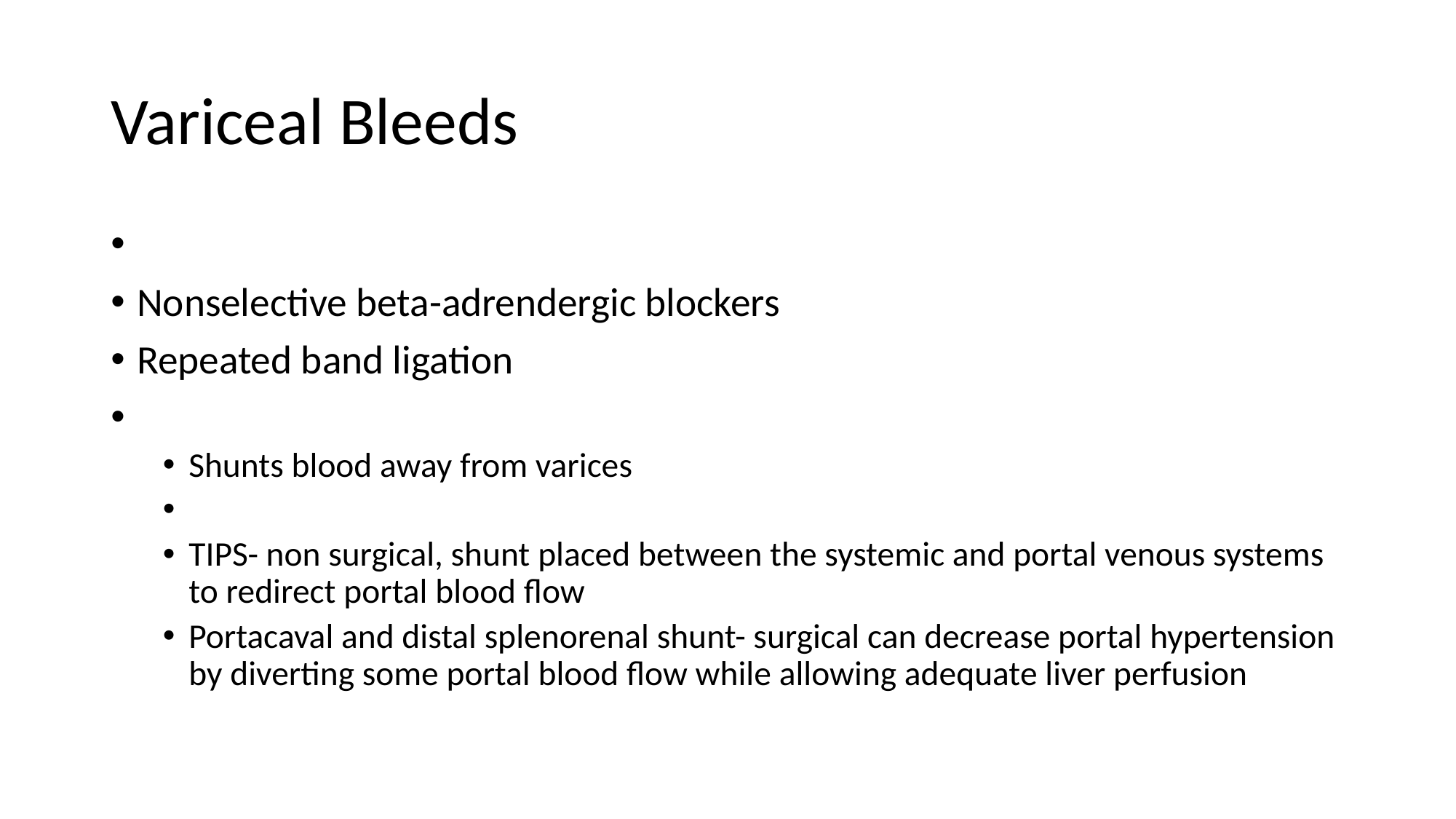

# Variceal Bleeds

Nonselective beta-adrendergic blockers
Repeated band ligation

Shunts blood away from varices

TIPS- non surgical, shunt placed between the systemic and portal venous systems to redirect portal blood flow
Portacaval and distal splenorenal shunt- surgical can decrease portal hypertension by diverting some portal blood flow while allowing adequate liver perfusion